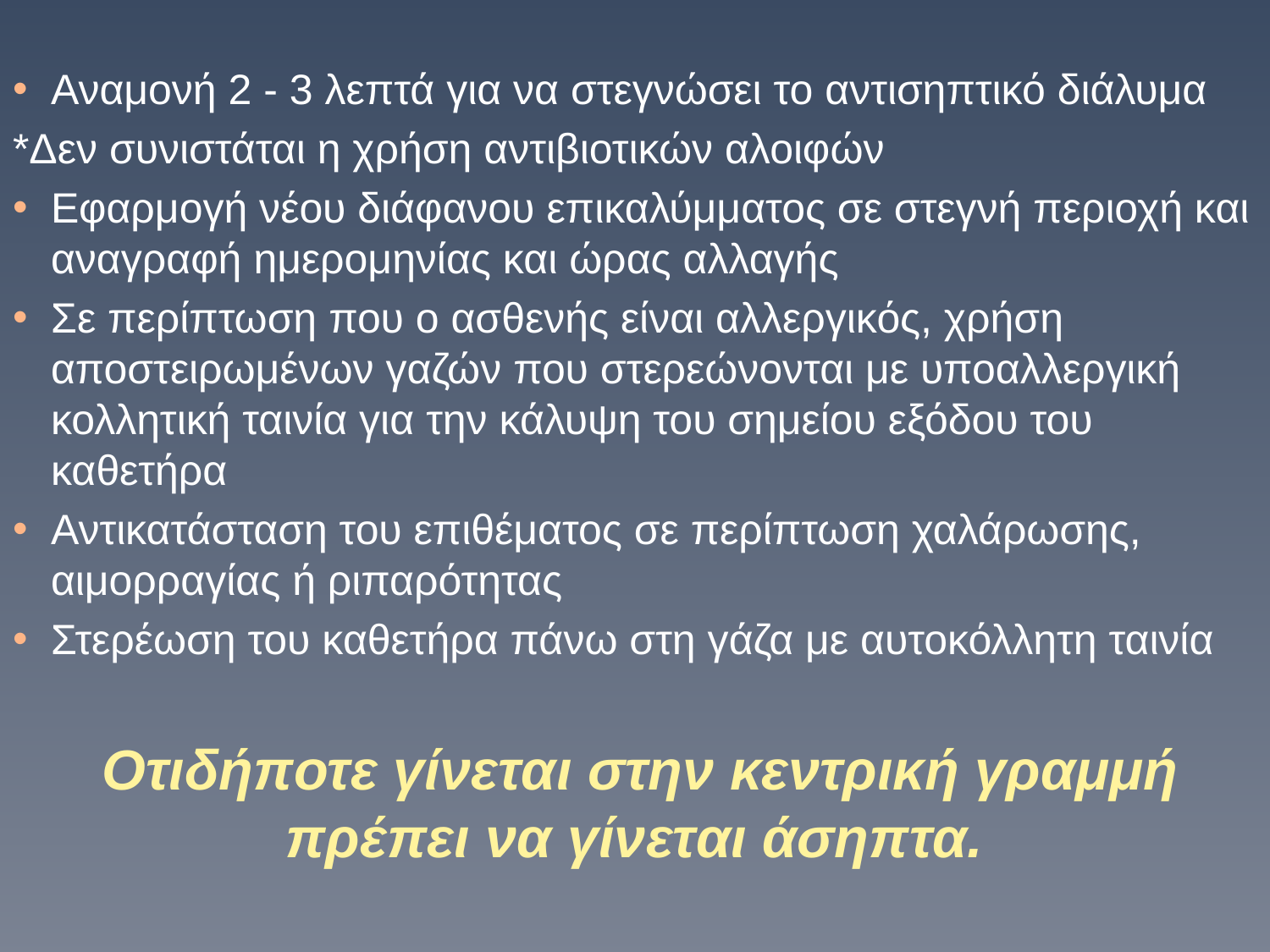

Αναμονή 2 - 3 λεπτά για να στεγνώσει το αντισηπτικό διάλυμα
*Δεν συνιστάται η χρήση αντιβιοτικών αλοιφών
Εφαρμογή νέου διάφανου επικαλύμματος σε στεγνή περιοχή και αναγραφή ημερομηνίας και ώρας αλλαγής
Σε περίπτωση που ο ασθενής είναι αλλεργικός, χρήση αποστειρωμένων γαζών που στερεώνονται με υποαλλεργική κολλητική ταινία για την κάλυψη του σημείου εξόδου του καθετήρα
Αντικατάσταση του επιθέματος σε περίπτωση χαλάρωσης, αιμορραγίας ή ριπαρότητας
Στερέωση του καθετήρα πάνω στη γάζα με αυτοκόλλητη ταινία

 Οτιδήποτε γίνεται στην κεντρική γραμμή πρέπει να γίνεται άσηπτα.